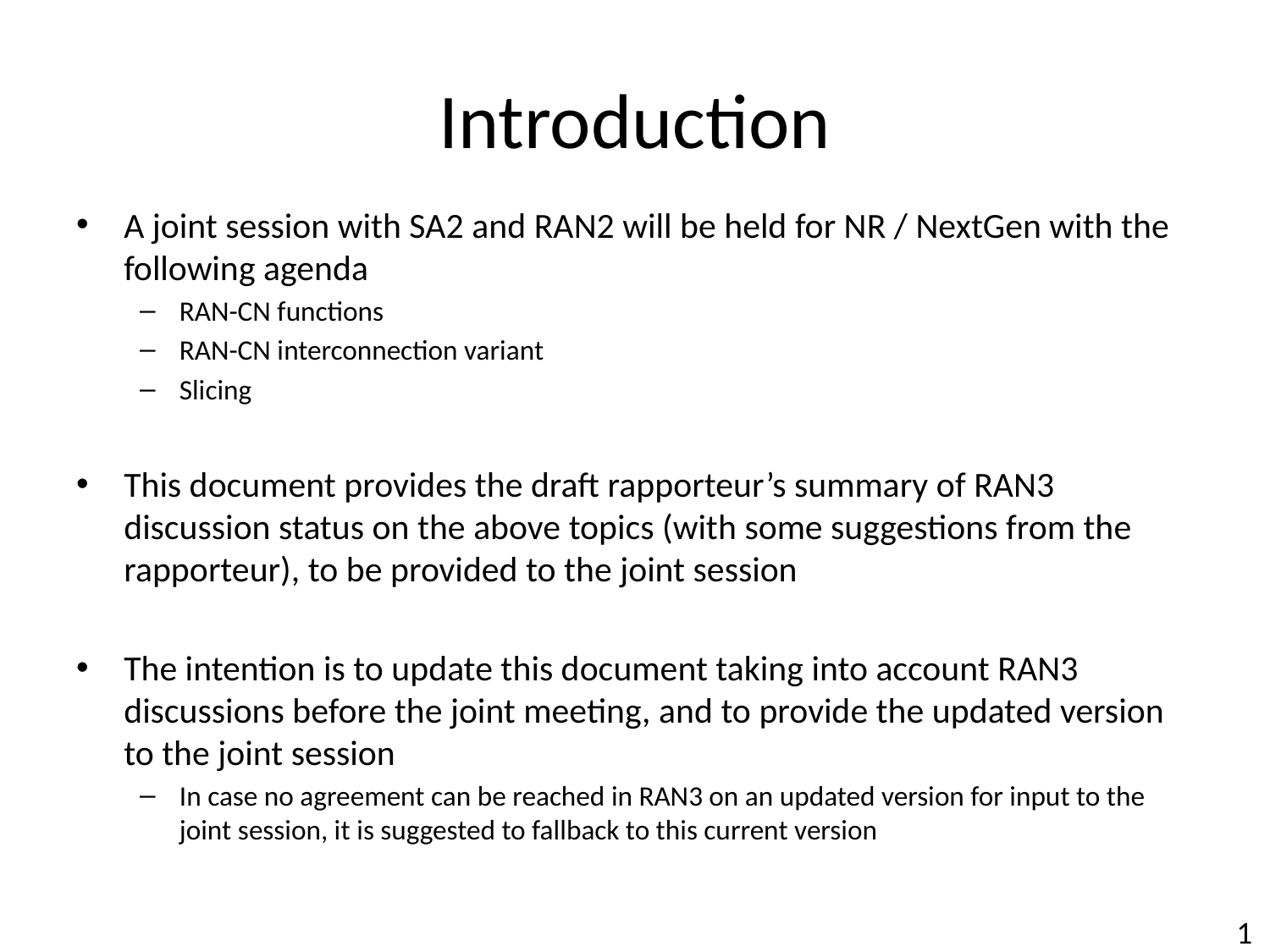

# Introduction
A joint session with SA2 and RAN2 will be held for NR / NextGen with the following agenda
RAN-CN functions
RAN-CN interconnection variant
Slicing

This document provides the draft rapporteur’s summary of RAN3 discussion status on the above topics (with some suggestions from the rapporteur), to be provided to the joint session

The intention is to update this document taking into account RAN3 discussions before the joint meeting, and to provide the updated version to the joint session
In case no agreement can be reached in RAN3 on an updated version for input to the joint session, it is suggested to fallback to this current version
1